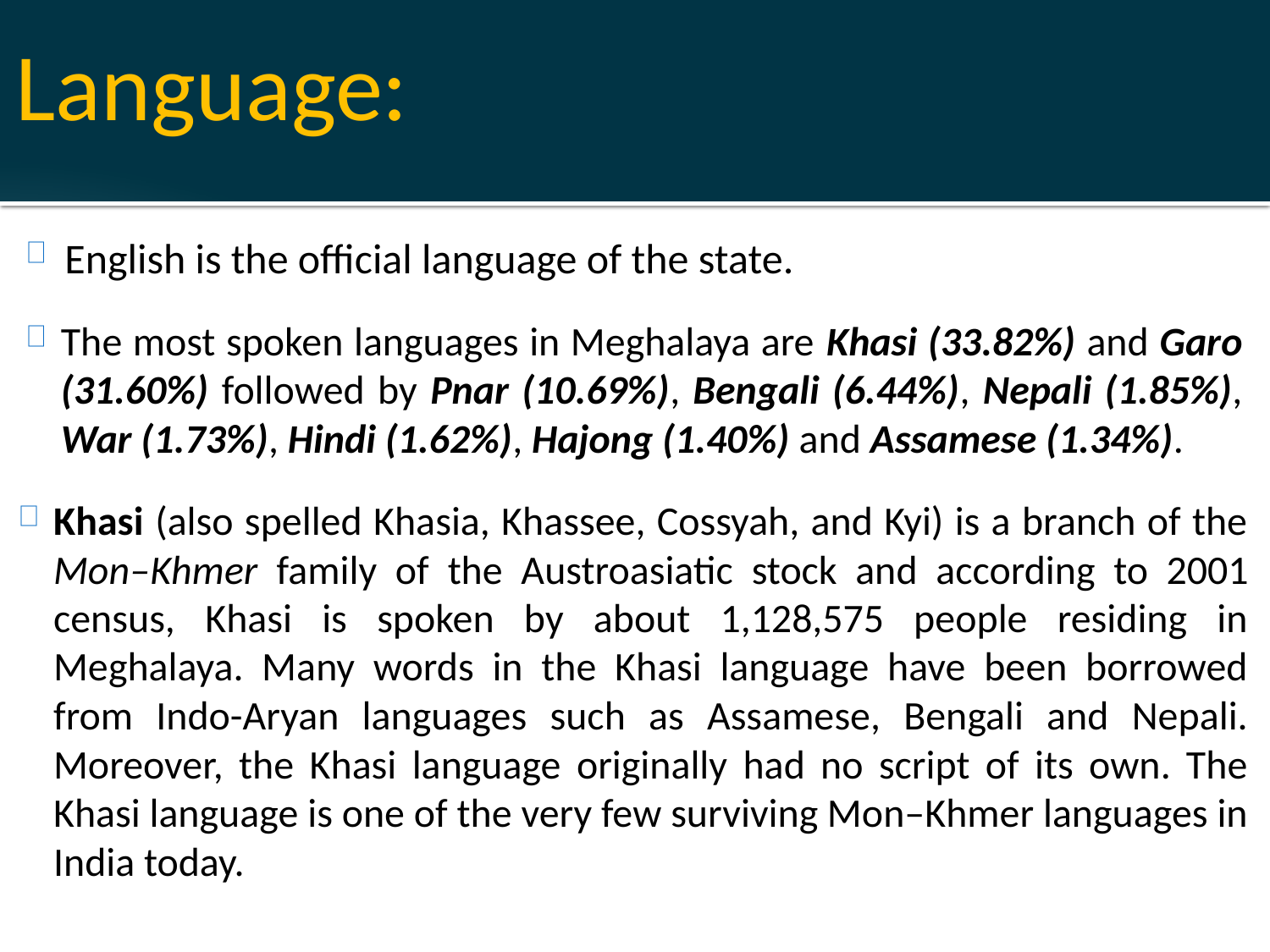

Language:
English is the official language of the state.

The most spoken languages in Meghalaya are Khasi (33.82%) and Garo (31.60%) followed by Pnar (10.69%), Bengali (6.44%), Nepali (1.85%), War (1.73%), Hindi (1.62%), Hajong (1.40%) and Assamese (1.34%).

Khasi (also spelled Khasia, Khassee, Cossyah, and Kyi) is a branch of the Mon–Khmer family of the Austroasiatic stock and according to 2001 census, Khasi is spoken by about 1,128,575 people residing in Meghalaya. Many words in the Khasi language have been borrowed from Indo-Aryan languages such as Assamese, Bengali and Nepali. Moreover, the Khasi language originally had no script of its own. The Khasi language is one of the very few surviving Mon–Khmer languages in India today.